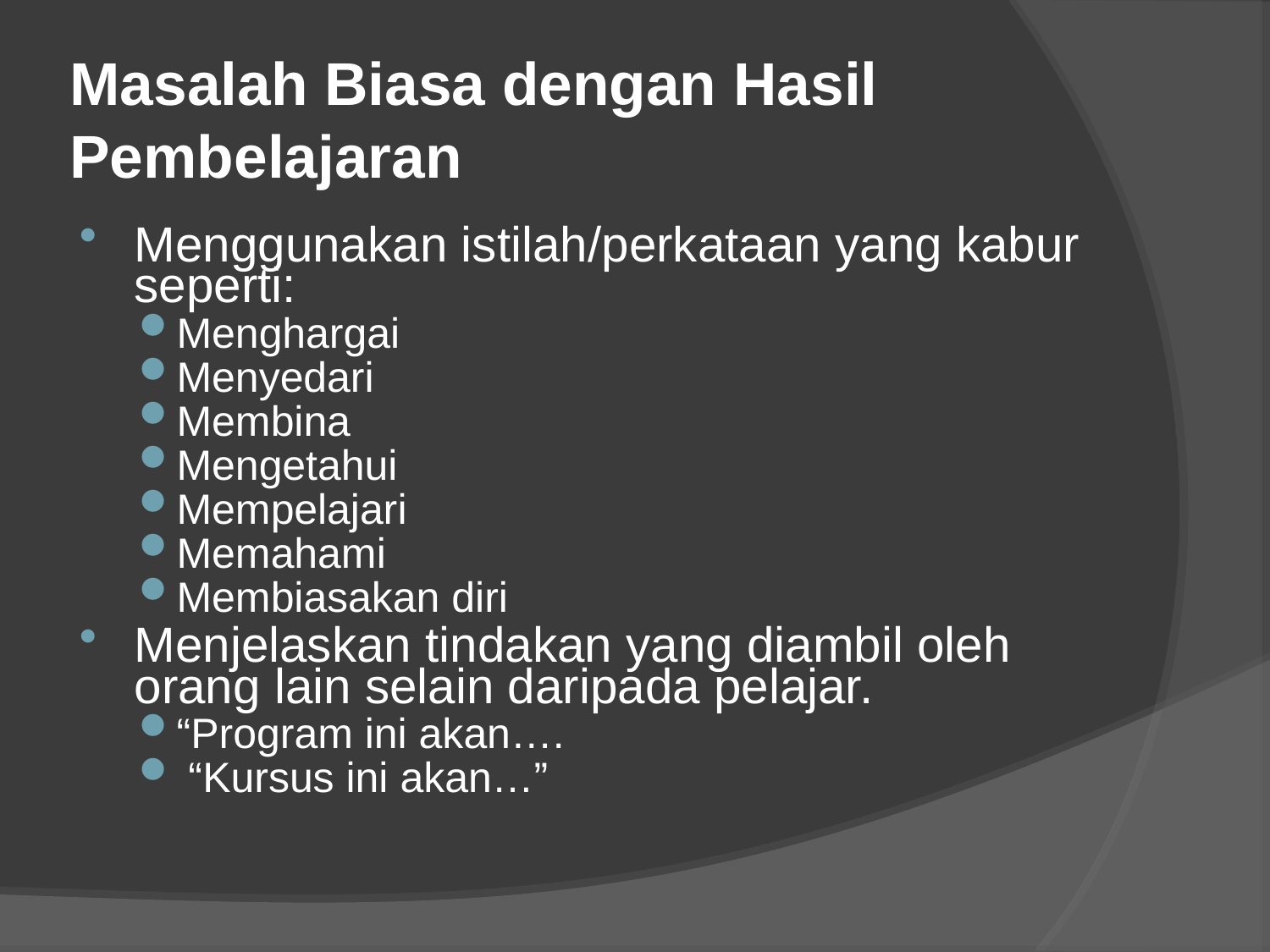

# Masalah Biasa dengan Hasil Pembelajaran
Menggunakan istilah/perkataan yang kabur seperti:
Menghargai
Menyedari
Membina
Mengetahui
Mempelajari
Memahami
Membiasakan diri
Menjelaskan tindakan yang diambil oleh orang lain selain daripada pelajar.
“Program ini akan….
 “Kursus ini akan…”